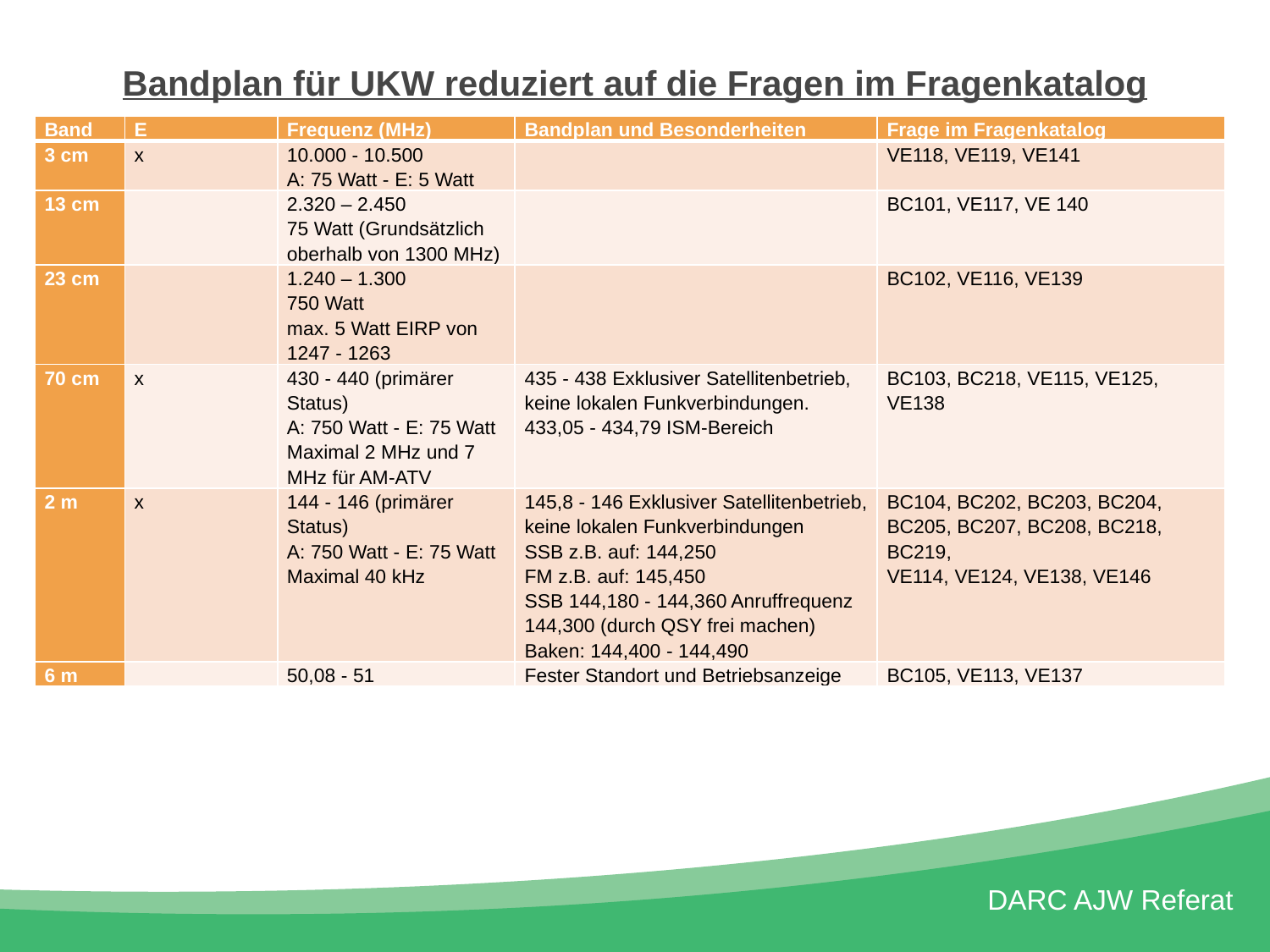

# Bandplan für UKW reduziert auf die Fragen im Fragenkatalog
| Band | E | Frequenz (MHz) | Bandplan und Besonderheiten | Frage im Fragenkatalog |
| --- | --- | --- | --- | --- |
| 3 cm | x | 10.000 - 10.500 A: 75 Watt - E: 5 Watt |  | VE118, VE119, VE141 |
| 13 cm |  | 2.320 – 2.450 75 Watt (Grundsätzlich oberhalb von 1300 MHz) |  | BC101, VE117, VE 140 |
| 23 cm |  | 1.240 – 1.300 750 Watt max. 5 Watt EIRP von 1247 - 1263 |  | BC102, VE116, VE139 |
| 70 cm | x | 430 - 440 (primärer Status) A: 750 Watt - E: 75 Watt Maximal 2 MHz und 7 MHz für AM-ATV | 435 - 438 Exklusiver Satellitenbetrieb, keine lokalen Funkverbindungen. 433,05 - 434,79 ISM-Bereich | BC103, BC218, VE115, VE125, VE138 |
| 2 m | x | 144 - 146 (primärer Status) A: 750 Watt - E: 75 Watt Maximal 40 kHz | 145,8 - 146 Exklusiver Satellitenbetrieb, keine lokalen Funkverbindungen SSB z.B. auf: 144,250 FM z.B. auf: 145,450 SSB 144,180 - 144,360 Anruffrequenz 144,300 (durch QSY frei machen) Baken: 144,400 - 144,490 | BC104, BC202, BC203, BC204, BC205, BC207, BC208, BC218, BC219, VE114, VE124, VE138, VE146 |
| 6 m |  | 50,08 - 51 | Fester Standort und Betriebsanzeige | BC105, VE113, VE137 |